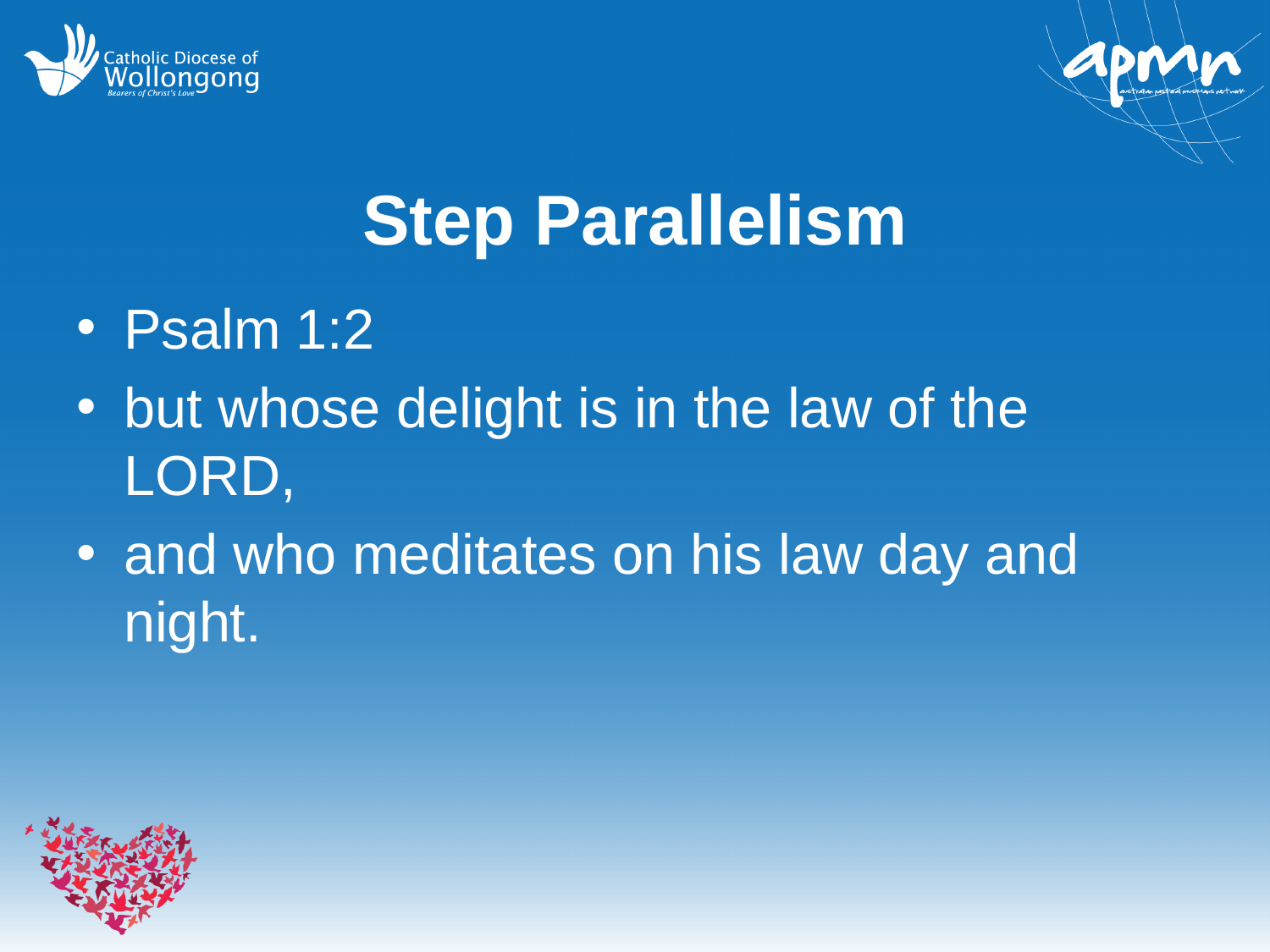

# Step Parallelism
Psalm 1:2
but whose delight is in the law of the LORD,
and who meditates on his law day and night.